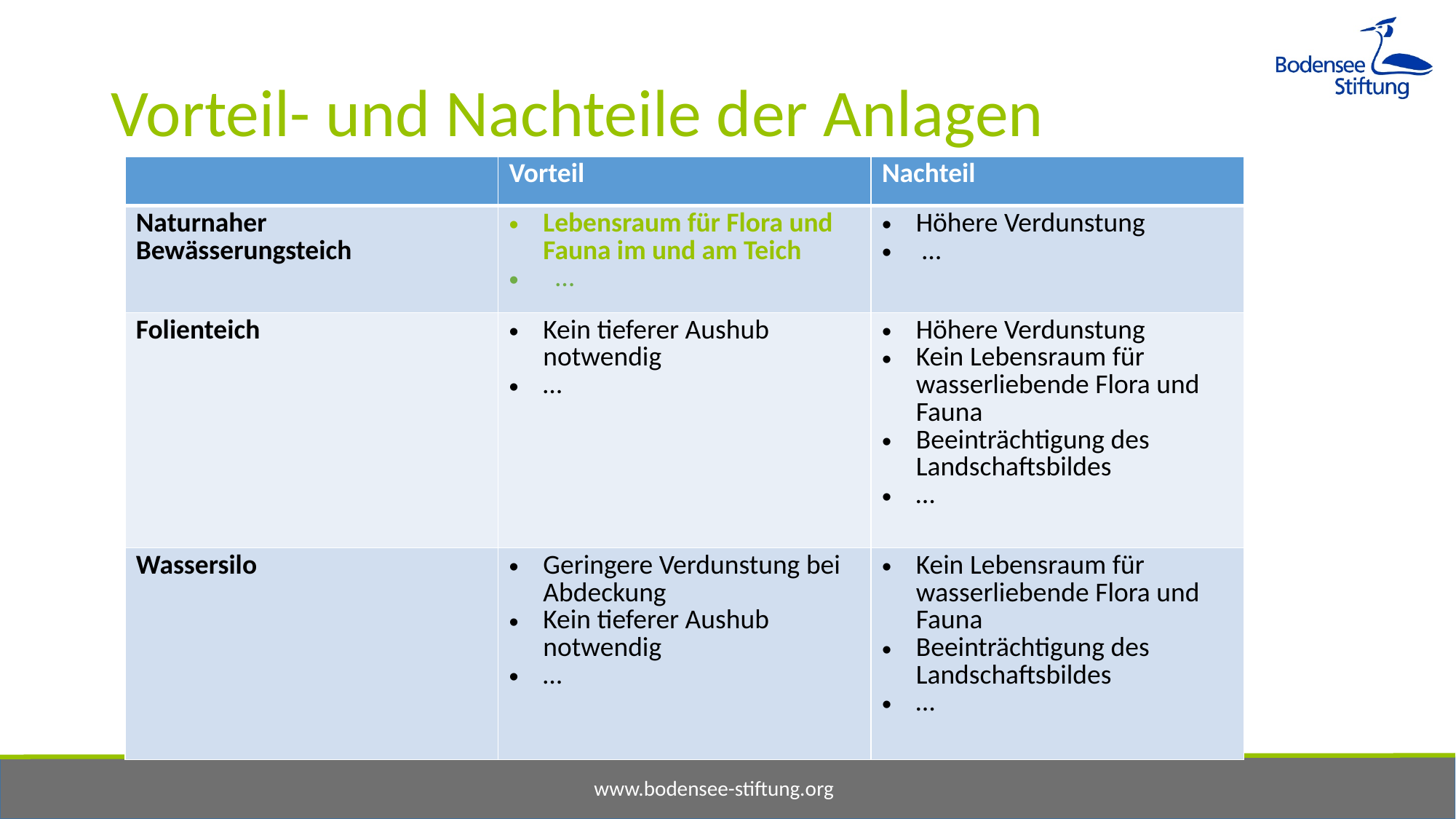

# Vorteil- und Nachteile der Anlagen
|  | Vorteil | Nachteil |
| --- | --- | --- |
| Naturnaher Bewässerungsteich | Lebensraum für Flora und Fauna im und am Teich … | Höhere Verdunstung … |
| Folienteich | Kein tieferer Aushub notwendig … | Höhere Verdunstung Kein Lebensraum für wasserliebende Flora und Fauna Beeinträchtigung des Landschaftsbildes … |
| Wassersilo | Geringere Verdunstung bei Abdeckung Kein tieferer Aushub notwendig … | Kein Lebensraum für wasserliebende Flora und Fauna Beeinträchtigung des Landschaftsbildes … |